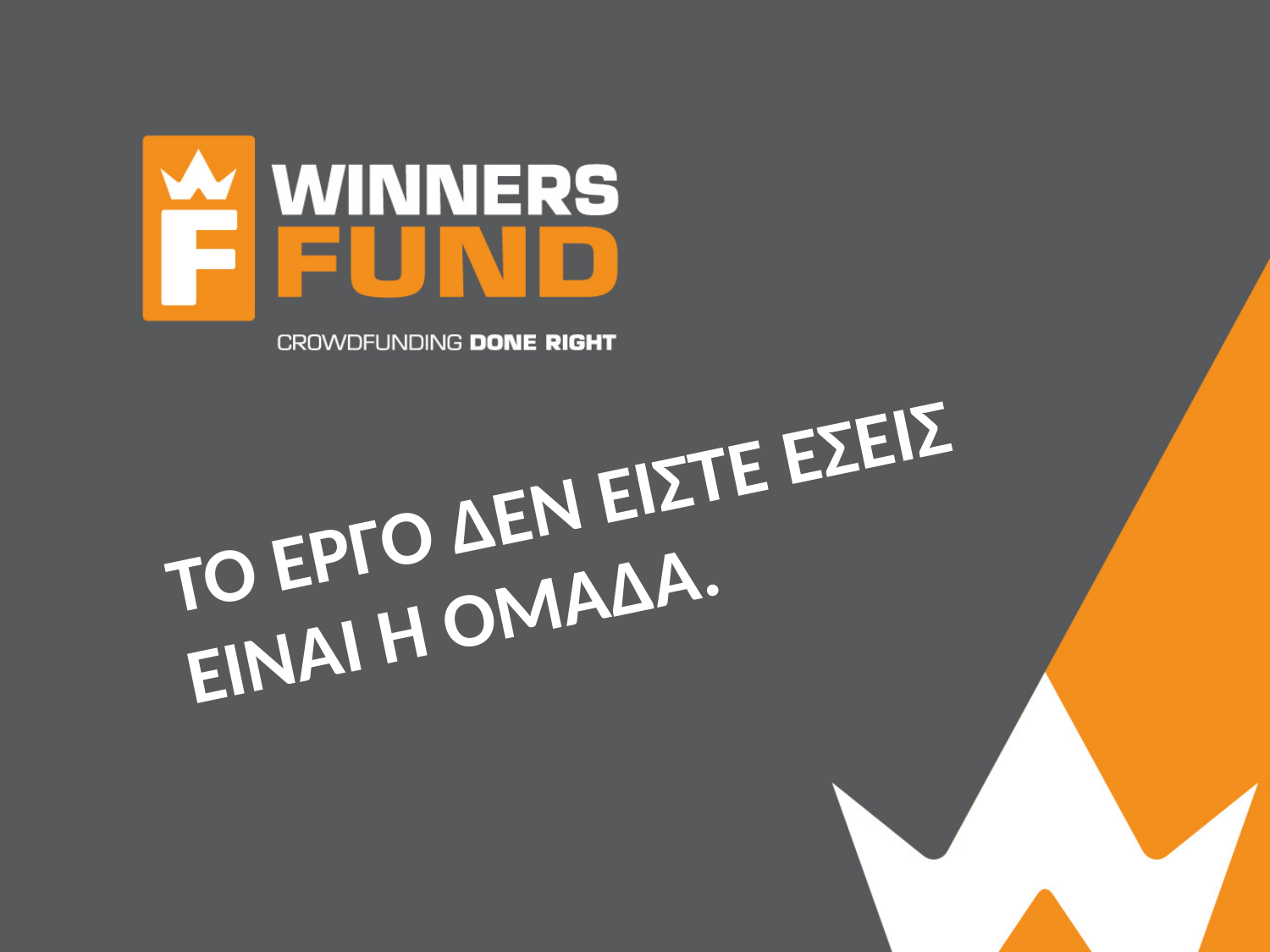

ΤΟ ΕΡΓΟ ΔΕΝ ΕΙΣΤΕ ΕΣΕΙΣ
ΕΙΝΑΙ Η ΟΜΑΔΑ.